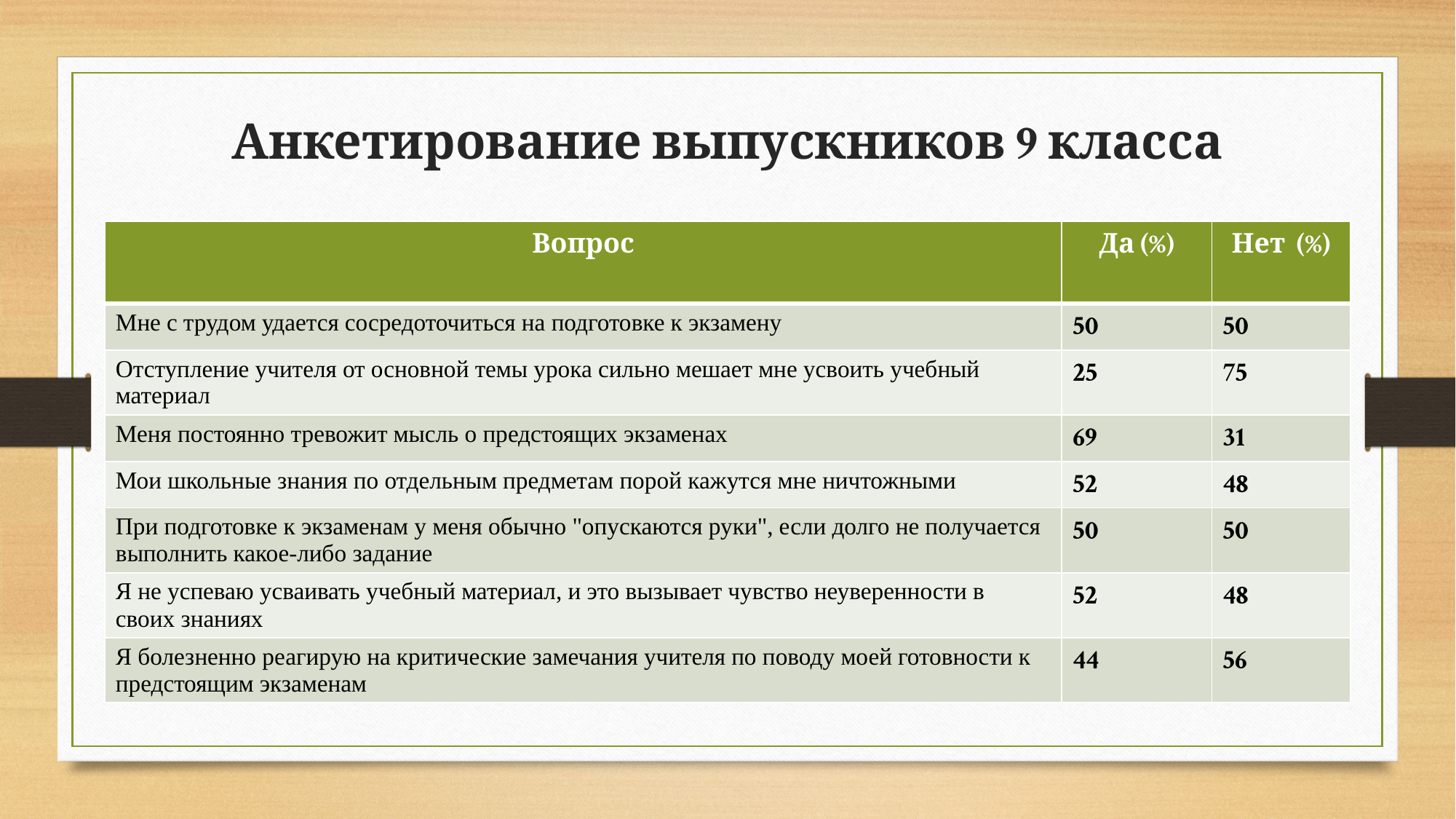

# Анкетирование выпускников 9 класса
| Вопрос | Да (%) | Нет (%) |
| --- | --- | --- |
| Мне с трудом удается сосредоточиться на подготовке к экзамену | 50 | 50 |
| Отступление учителя от основной темы урока сильно мешает мне усвоить учебный материал | 25 | 75 |
| Меня постоянно тревожит мысль о предстоящих экзаменах | 69 | 31 |
| Мои школьные знания по отдельным предметам порой кажутся мне ничтожными | 52 | 48 |
| При подготовке к экзаменам у меня обычно "опускаются руки", если долго не получается выполнить какое-либо задание | 50 | 50 |
| Я не успеваю усваивать учебный материал, и это вызывает чувство неуверенности в своих знаниях | 52 | 48 |
| Я болезненно реагирую на критические замечания учителя по поводу моей готовности к предстоящим экзаменам | 44 | 56 |